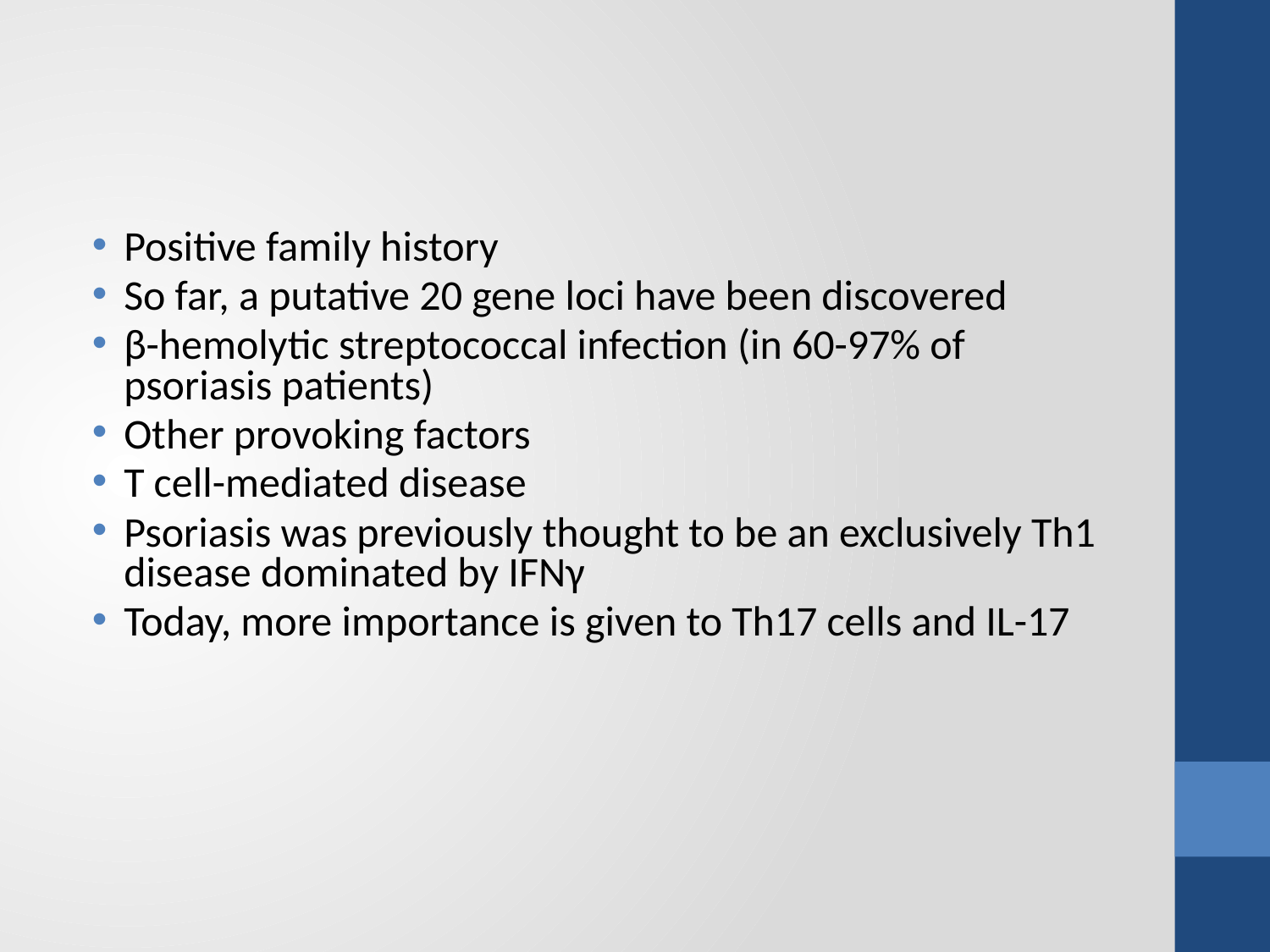

#
Positive family history
So far, a putative 20 gene loci have been discovered
β-hemolytic streptococcal infection (in 60-97% of psoriasis patients)
Other provoking factors
T cell-mediated disease
Psoriasis was previously thought to be an exclusively Th1 disease dominated by IFNγ
Today, more importance is given to Th17 cells and IL-17